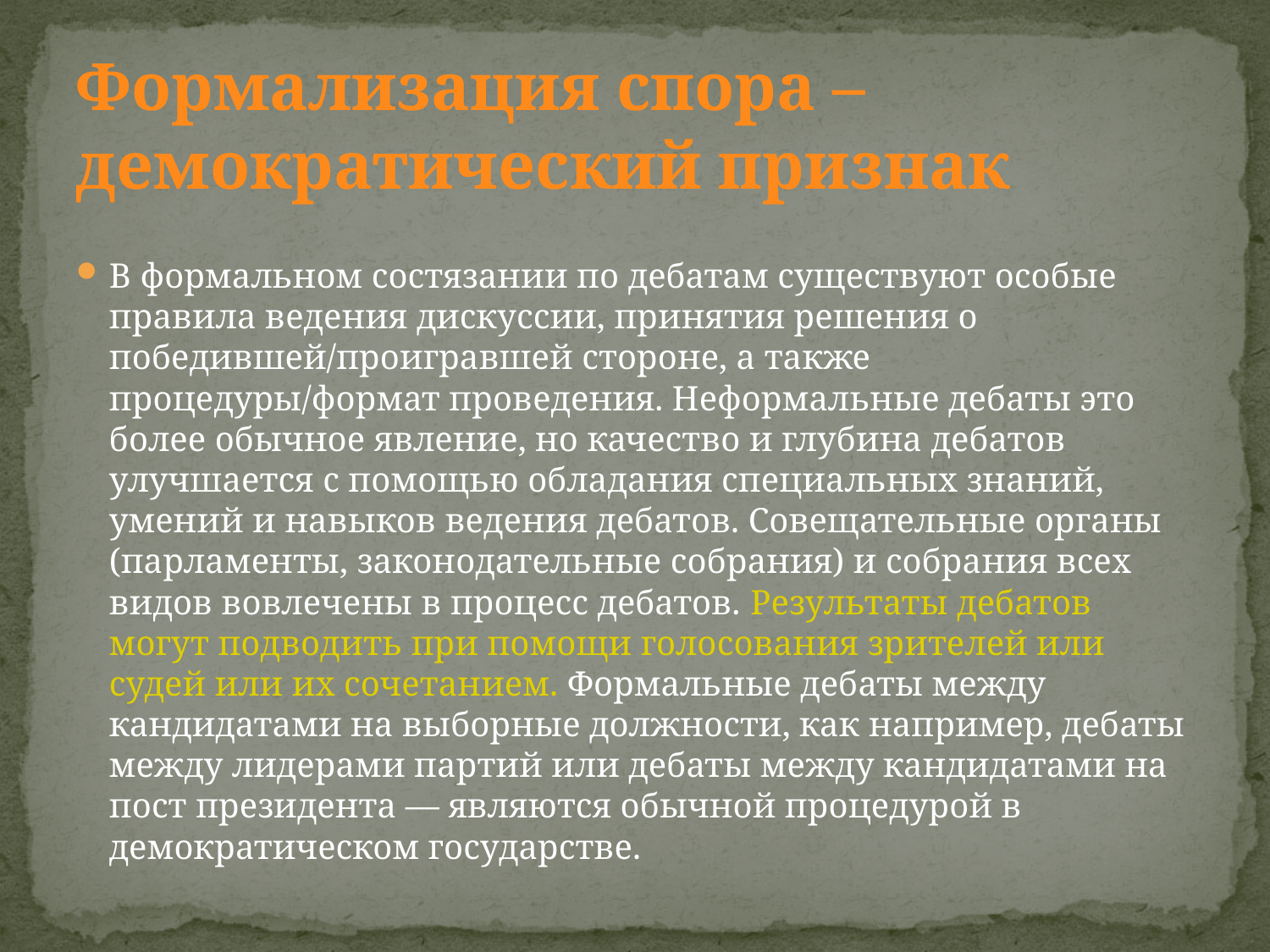

# Формализация спора – демократический признак
В формальном состязании по дебатам существуют особые правила ведения дискуссии, принятия решения о победившей/проигравшей стороне, а также процедуры/формат проведения. Неформальные дебаты это более обычное явление, но качество и глубина дебатов улучшается с помощью обладания специальных знаний, умений и навыков ведения дебатов. Совещательные органы (парламенты, законодательные собрания) и собрания всех видов вовлечены в процесс дебатов. Результаты дебатов могут подводить при помощи голосования зрителей или судей или их сочетанием. Формальные дебаты между кандидатами на выборные должности, как например, дебаты между лидерами партий или дебаты между кандидатами на пост президента — являются обычной процедурой в демократическом государстве.